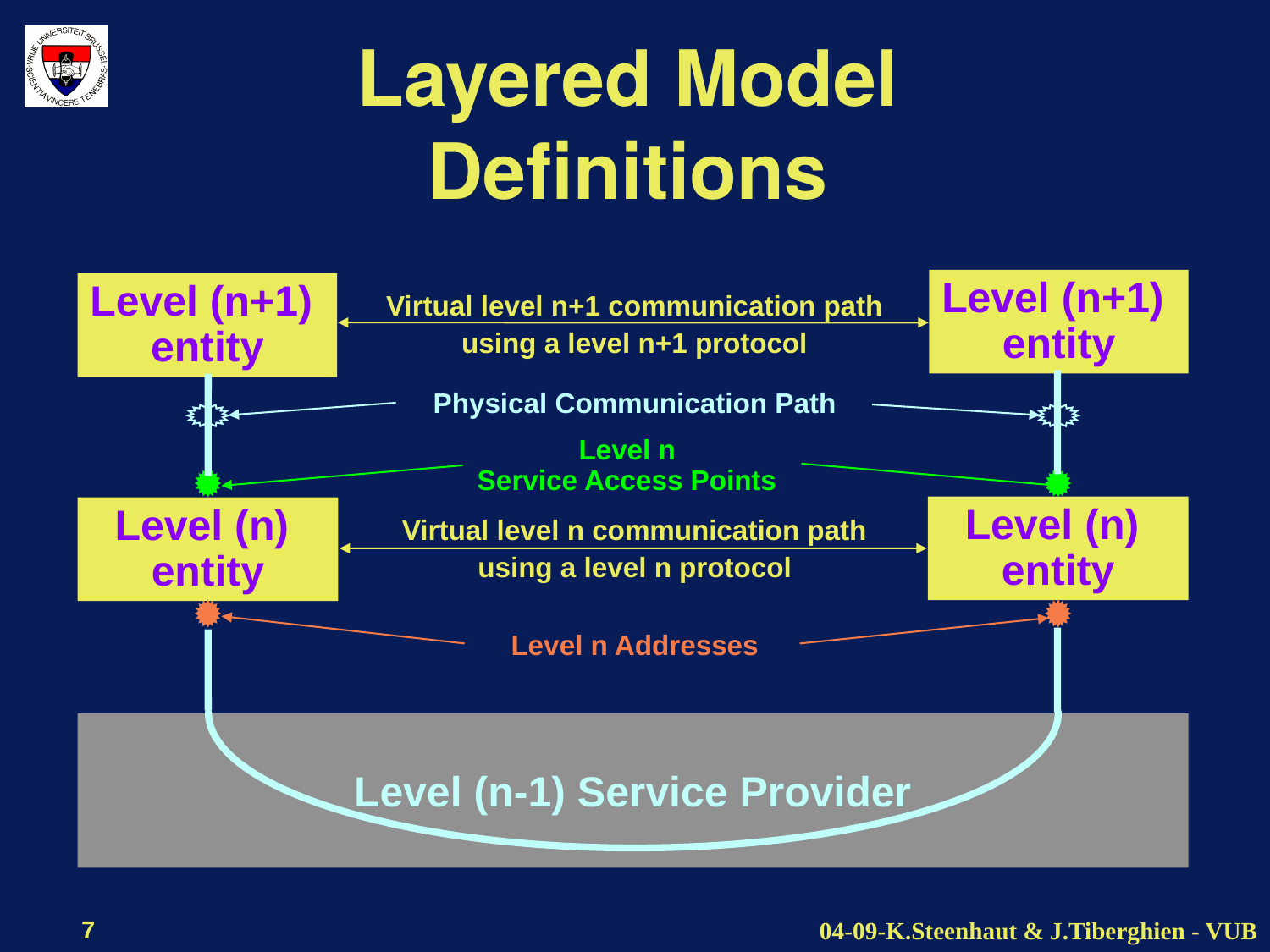

# Layered Model Definitions
Level (n+1)
entity
Level (n+1)
entity
Virtual level n+1 communication path

using a level n+1 protocol

Physical Communication Path

Level n
Service Access Points

Level (n)
entity
Level (n)
entity
Virtual level n communication path

using a level n protocol

Level n Addresses

Level (n-1) Service Provider

7